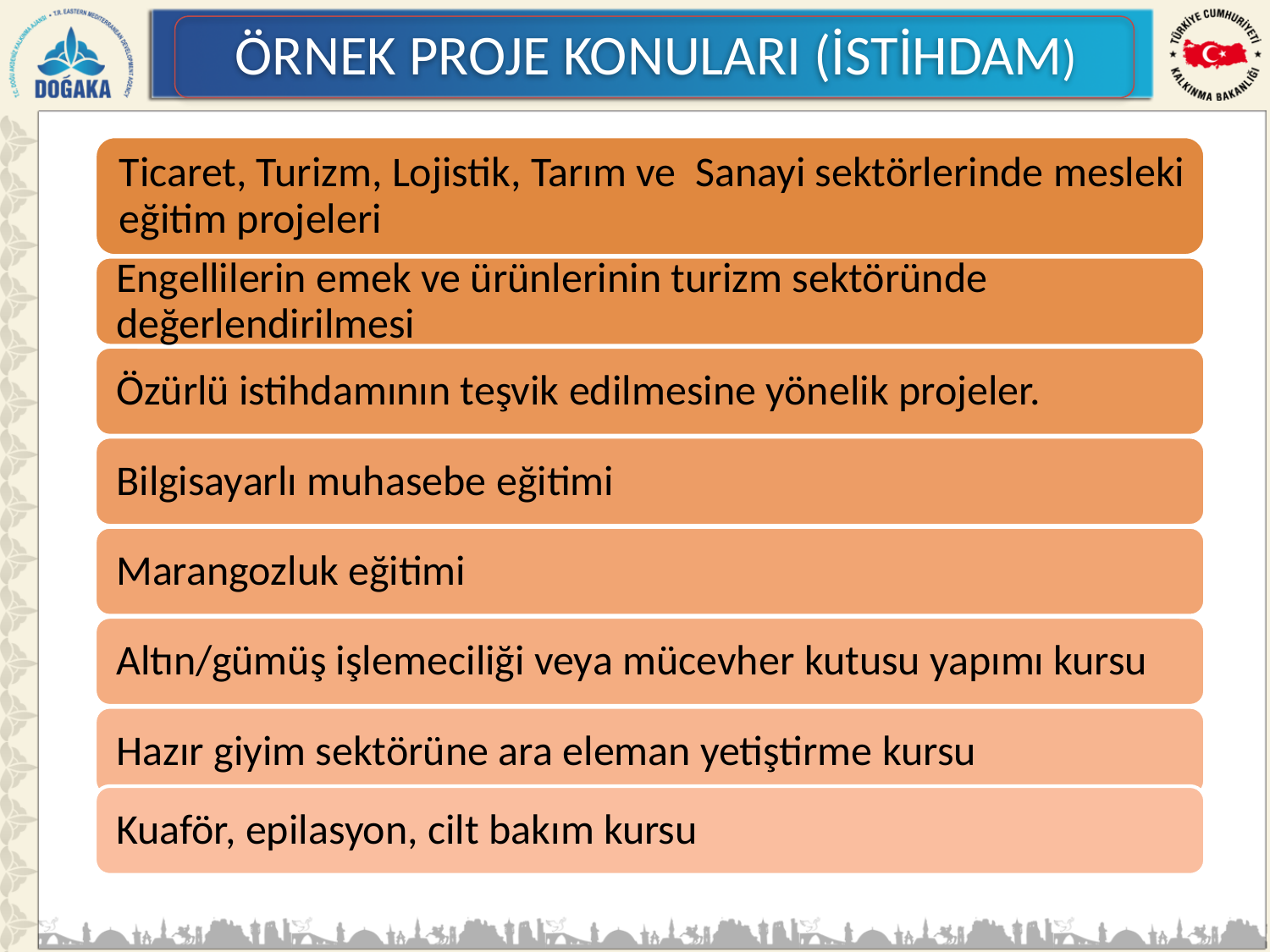

ÖRNEK PROJE KONULARI (İSTİHDAM)
Ticaret, Turizm, Lojistik, Tarım ve  Sanayi sektörlerinde mesleki eğitim projeleri
Engellilerin emek ve ürünlerinin turizm sektöründe değerlendirilmesi
Özürlü istihdamının teşvik edilmesine yönelik projeler.
Bilgisayarlı muhasebe eğitimi
Marangozluk eğitimi
Altın/gümüş işlemeciliği veya mücevher kutusu yapımı kursu
Hazır giyim sektörüne ara eleman yetiştirme kursu
Kuaför, epilasyon, cilt bakım kursu